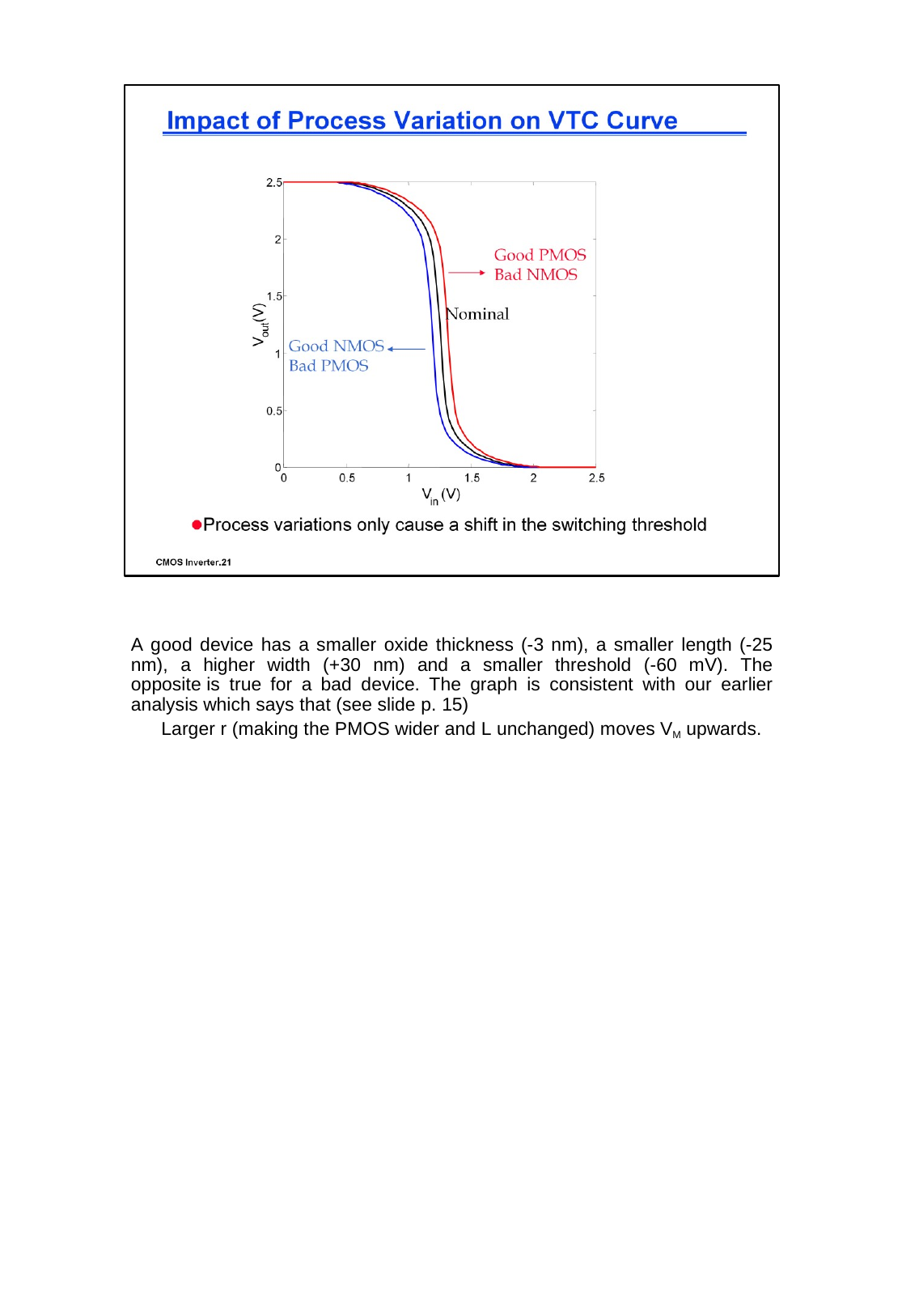

A good device has a smaller oxide thickness (-3 nm), a smaller length (-25 nm), a higher width (+30 nm) and a smaller threshold (-60 mV). The opposite is true for a bad device. The graph is consistent with our earlier analysis which says that (see slide p. 15)
Larger r (making the PMOS wider and L unchanged) moves VM upwards.